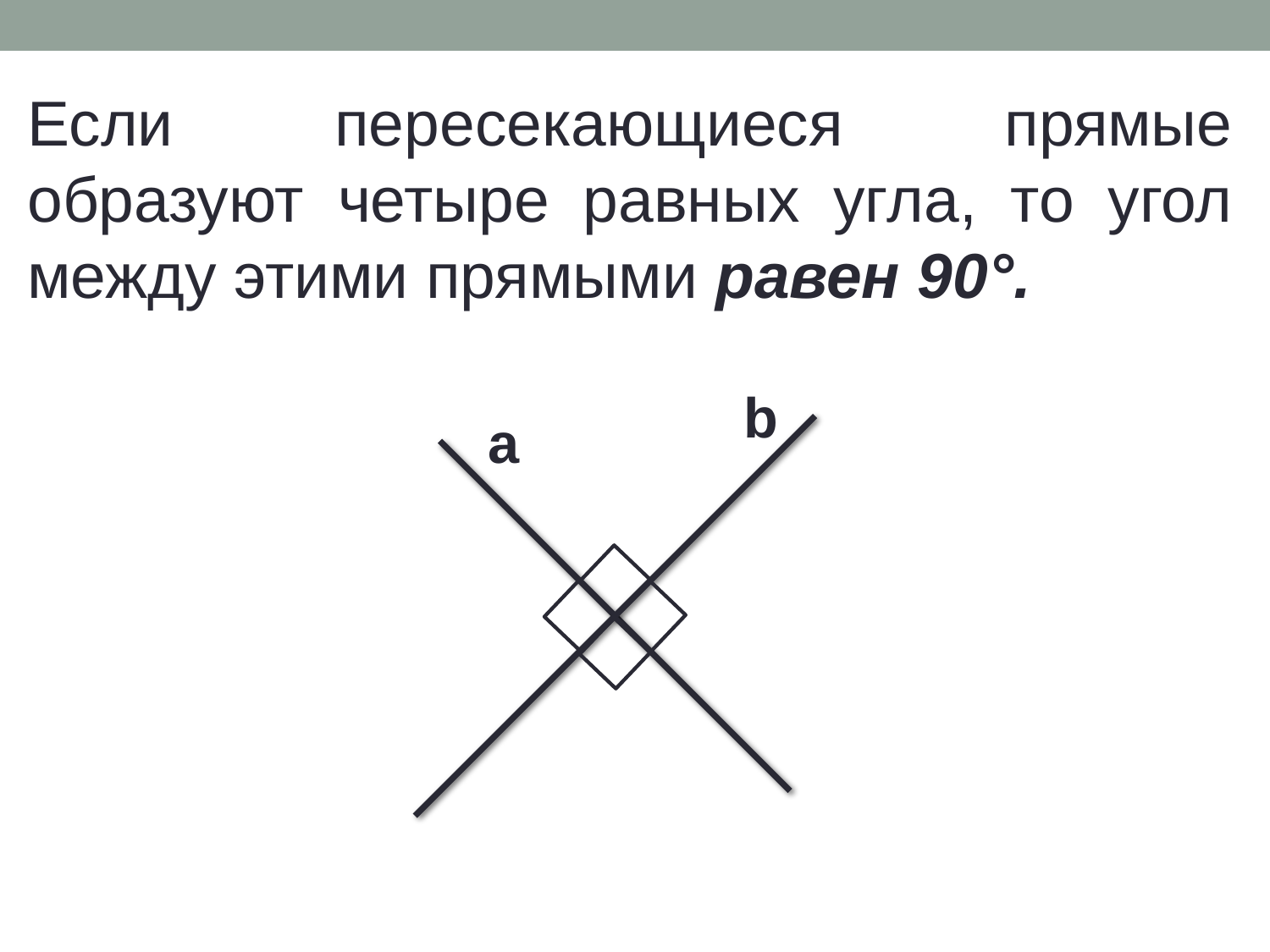

Если пересекающиеся прямые образуют четыре равных угла, то угол между этими прямыми равен 90°.
b
а